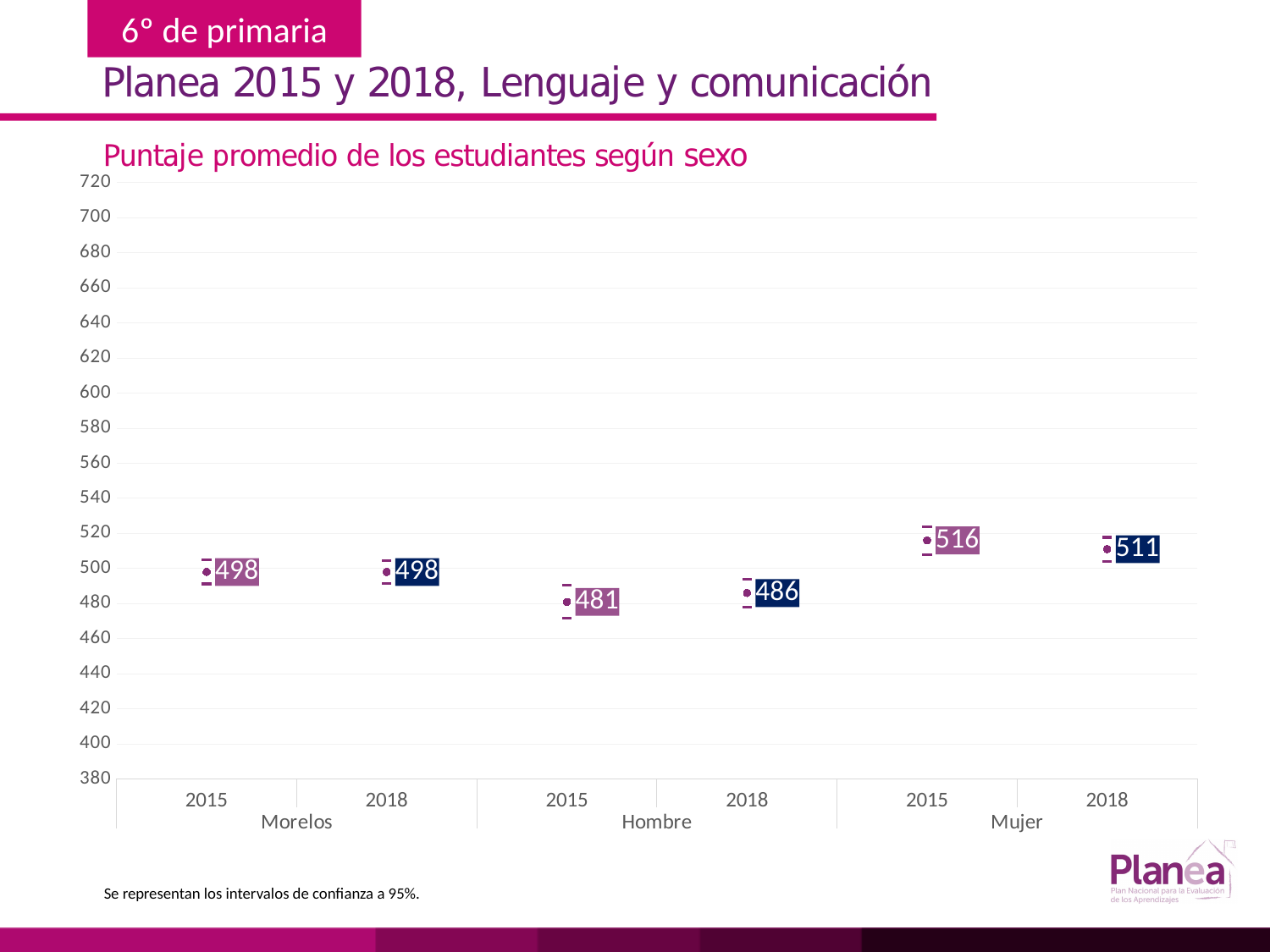

Planea 2015 y 2018, Lenguaje y comunicación

Puntaje promedio de los estudiantes según sexo

### Chart

| Category |  |  |  |
|---|---|---|---|
| 2015 | 491.234 | 504.766 | 498.0 |
| 2018 | 491.632 | 504.368 | 498.0 |
| 2015 | 471.448 | 490.552 | 481.0 |
| 2018 | 478.04 | 493.96 | 486.0 |
| 2015 | 508.04 | 523.96 | 516.0 |
| 2018 | 504.234 | 517.766 | 511.0 |
Se representan los intervalos de confianza a 95%.